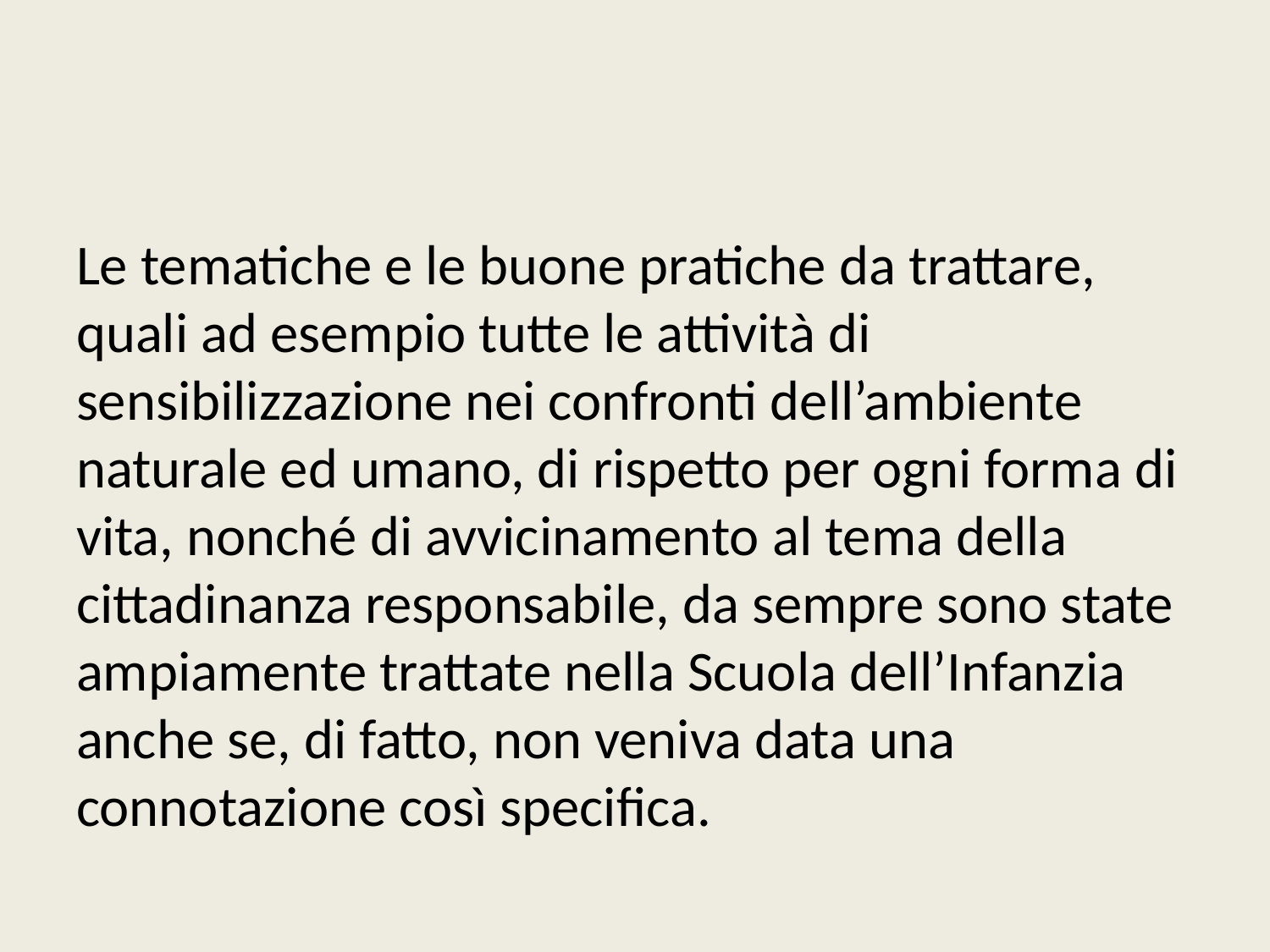

#
Le tematiche e le buone pratiche da trattare, quali ad esempio tutte le attività di sensibilizzazione nei confronti dell’ambiente naturale ed umano, di rispetto per ogni forma di vita, nonché di avvicinamento al tema della cittadinanza responsabile, da sempre sono state ampiamente trattate nella Scuola dell’Infanzia anche se, di fatto, non veniva data una connotazione così specifica.